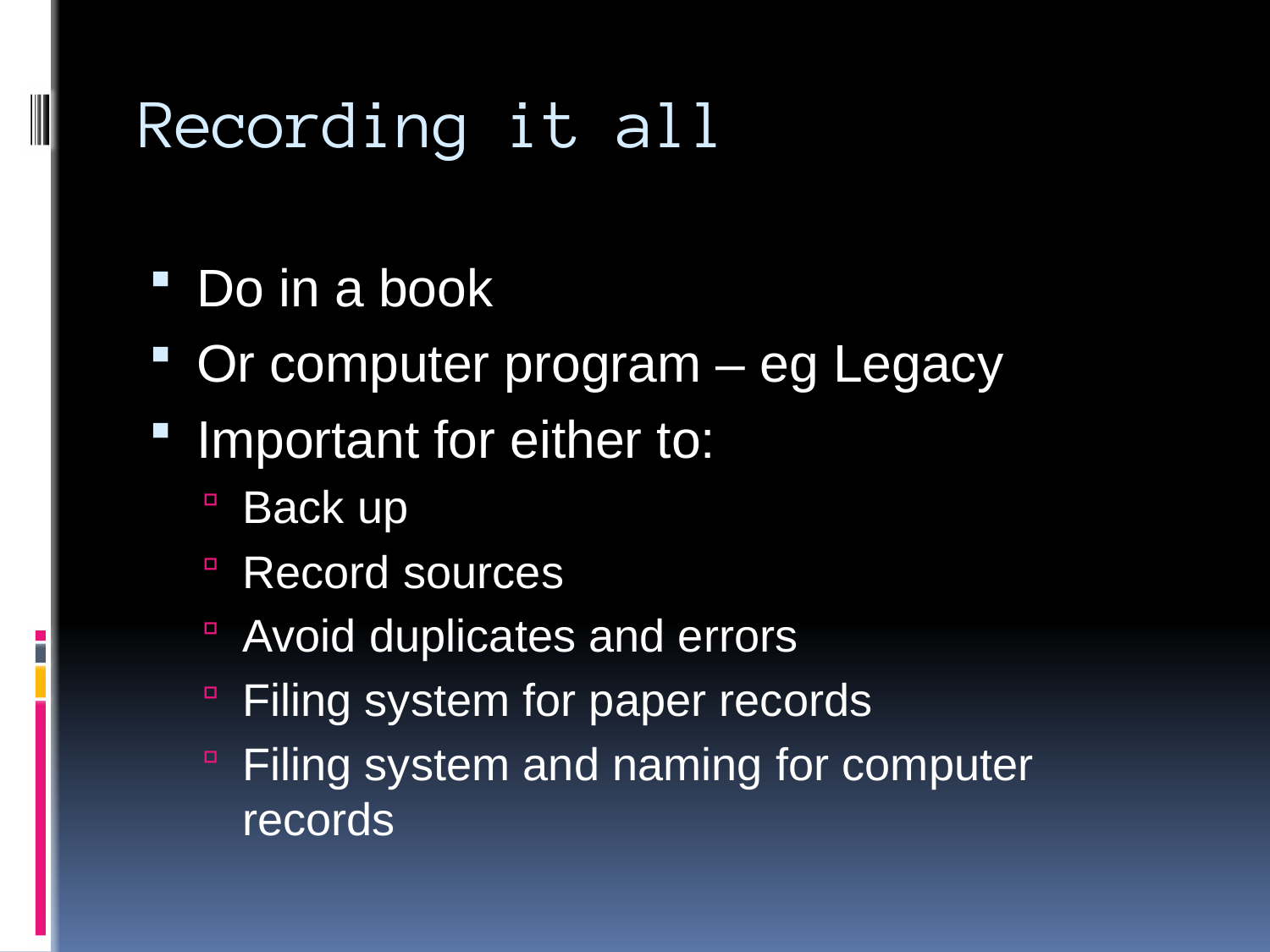

# Recording it all
Do in a book
Or computer program – eg Legacy
Important for either to:
Back up
Record sources
Avoid duplicates and errors
Filing system for paper records
Filing system and naming for computer records